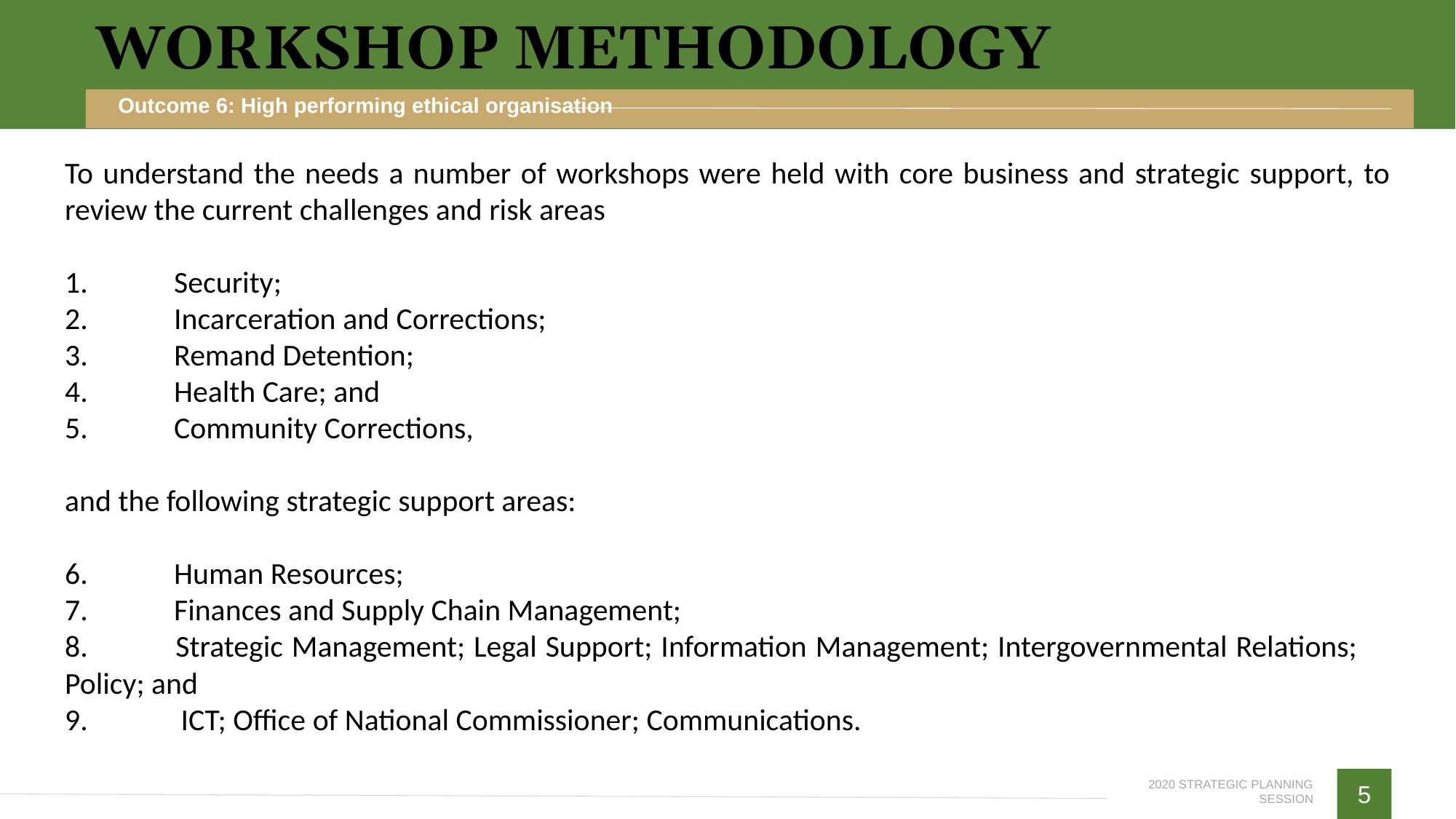

WORKSHOP METHODOLOGY

Outcome 6: High performing ethical organisation
To understand the needs a number of workshops were held with core business and strategic support, to review the current challenges and risk areas

1.	Security;
2. 	Incarceration and Corrections;
3. 	Remand Detention;
4. 	Health Care; and
5. 	Community Corrections,

and the following strategic support areas:

6. 	Human Resources;
7. 	Finances and Supply Chain Management;
8. 	Strategic Management; Legal Support; Information Management; Intergovernmental Relations; 	Policy; and
9.	 ICT; Office of National Commissioner; Communications.